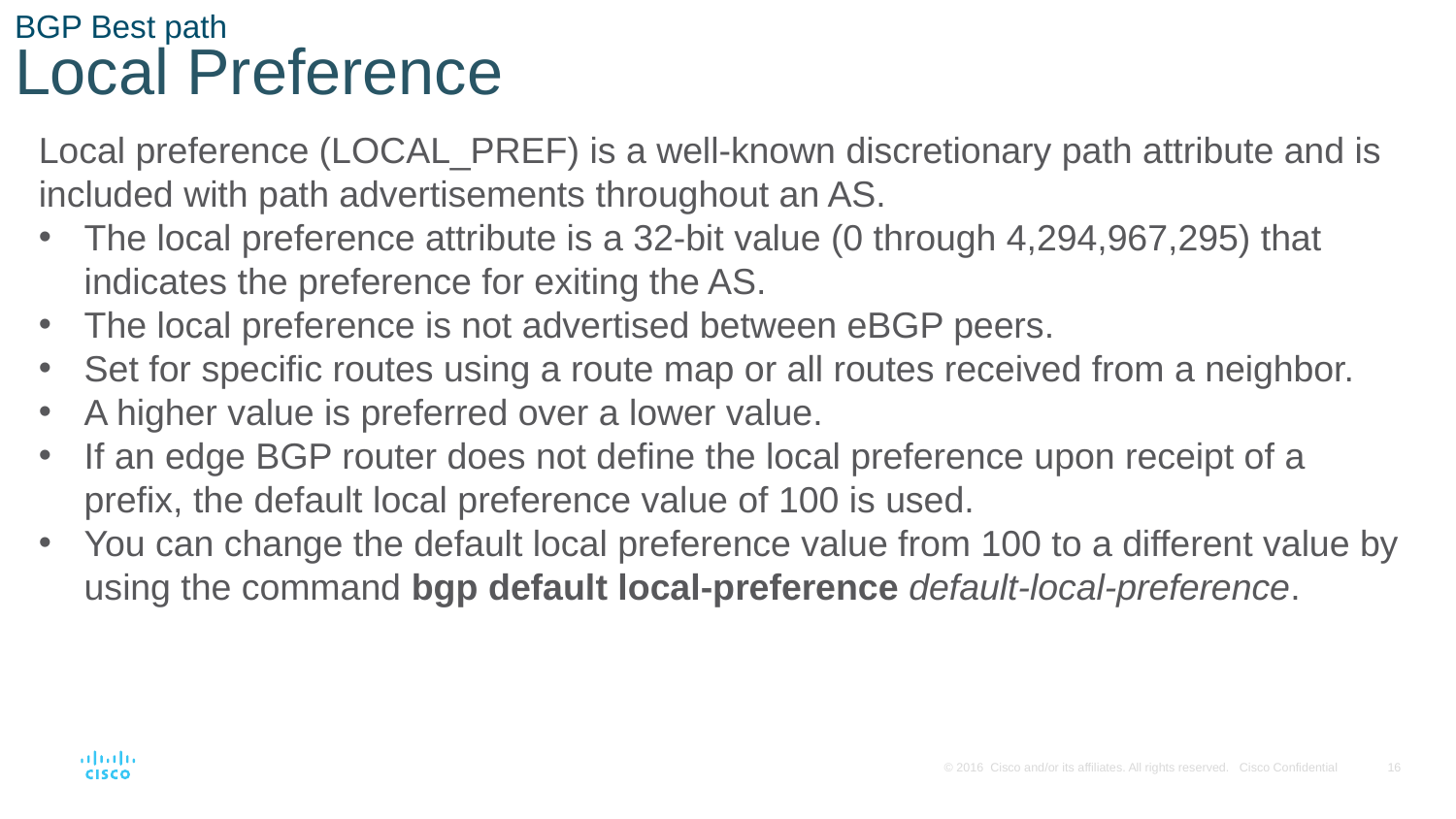

# BGP Best path Local Preference
Local preference (LOCAL_PREF) is a well-known discretionary path attribute and is included with path advertisements throughout an AS.
The local preference attribute is a 32-bit value (0 through 4,294,967,295) that indicates the preference for exiting the AS.
The local preference is not advertised between eBGP peers.
Set for specific routes using a route map or all routes received from a neighbor.
A higher value is preferred over a lower value.
If an edge BGP router does not define the local preference upon receipt of a prefix, the default local preference value of 100 is used.
You can change the default local preference value from 100 to a different value by using the command bgp default local-preference default-local-preference.